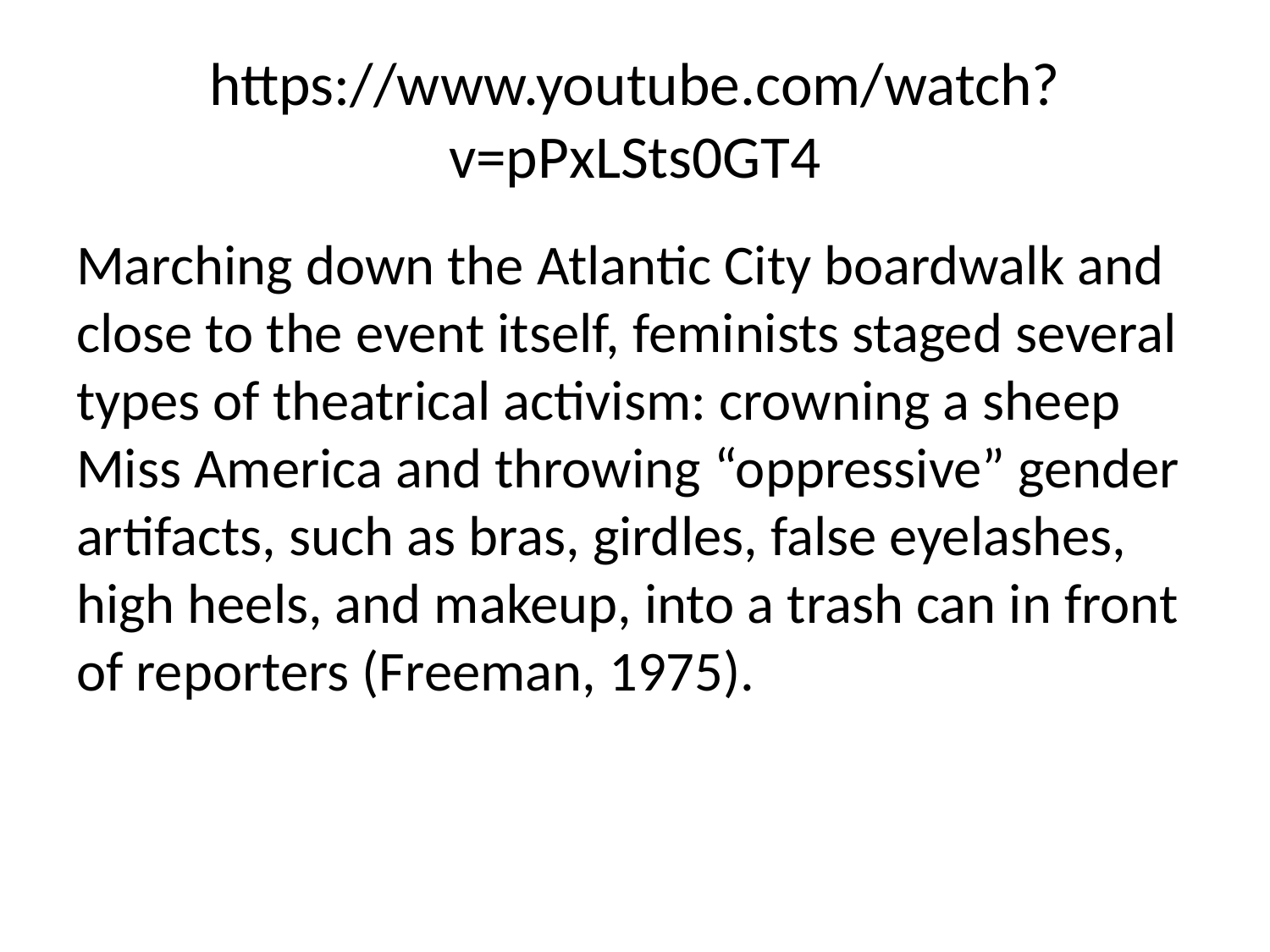

# https://www.youtube.com/watch?v=pPxLSts0GT4
Marching down the Atlantic City boardwalk and close to the event itself, feminists staged several types of theatrical activism: crowning a sheep Miss America and throwing “oppressive” gender artifacts, such as bras, girdles, false eyelashes, high heels, and makeup, into a trash can in front of reporters (Freeman, 1975).